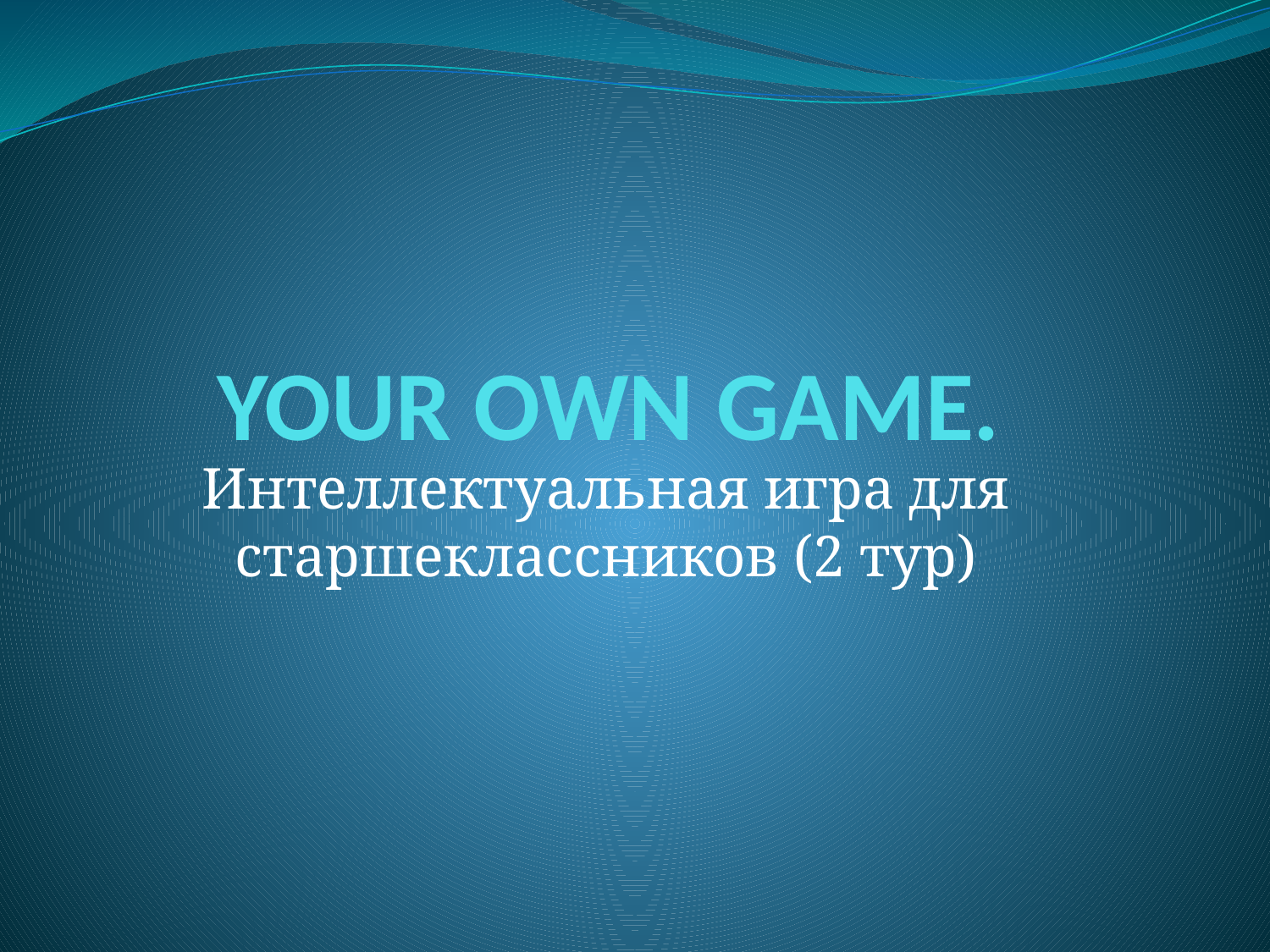

# YOUR OWN GAME.
Интеллектуальная игра для старшеклассников (2 тур)